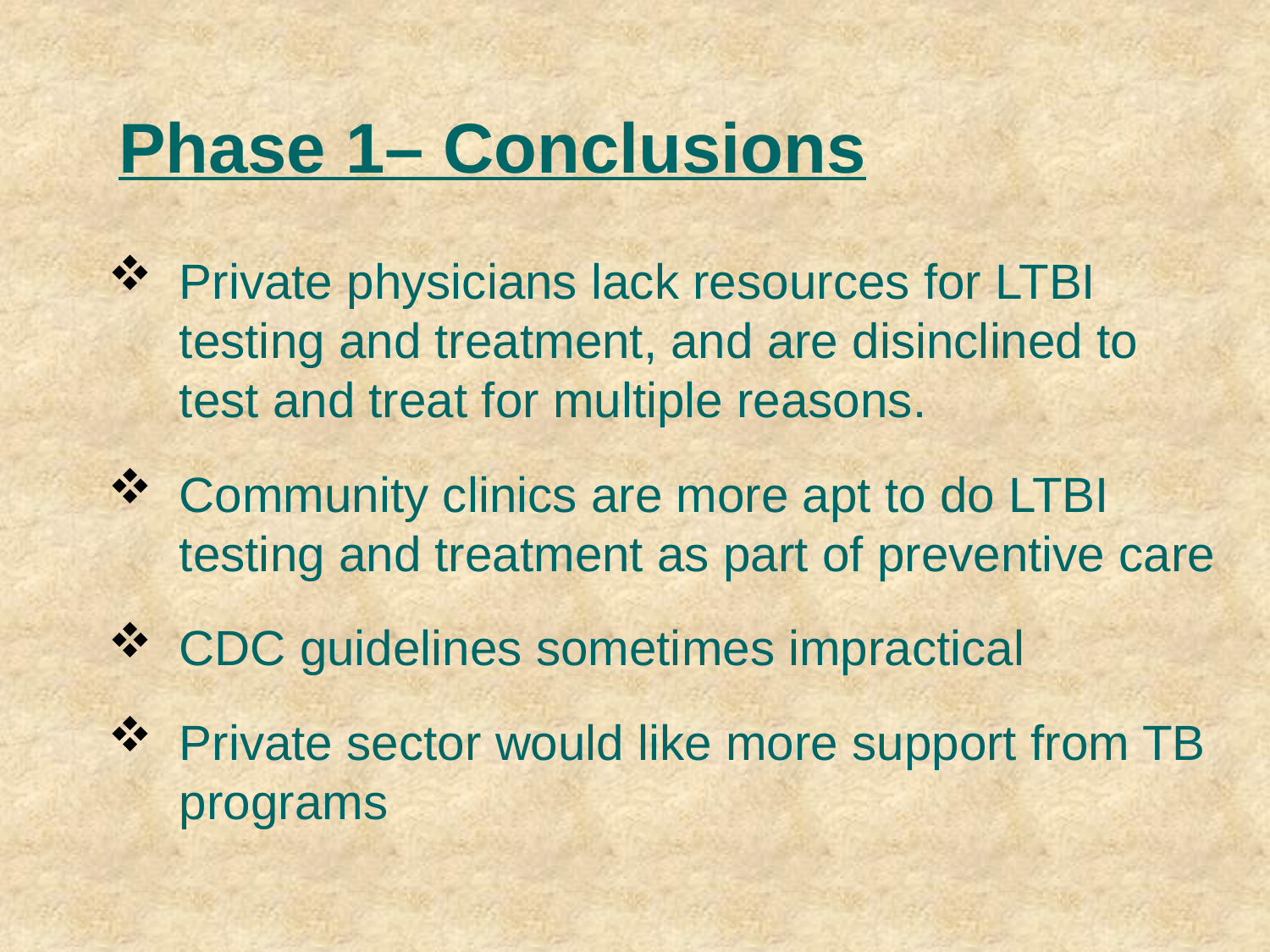

# Phase 1– Conclusions
Private physicians lack resources for LTBI testing and treatment, and are disinclined to test and treat for multiple reasons.
Community clinics are more apt to do LTBI testing and treatment as part of preventive care
CDC guidelines sometimes impractical
Private sector would like more support from TB programs